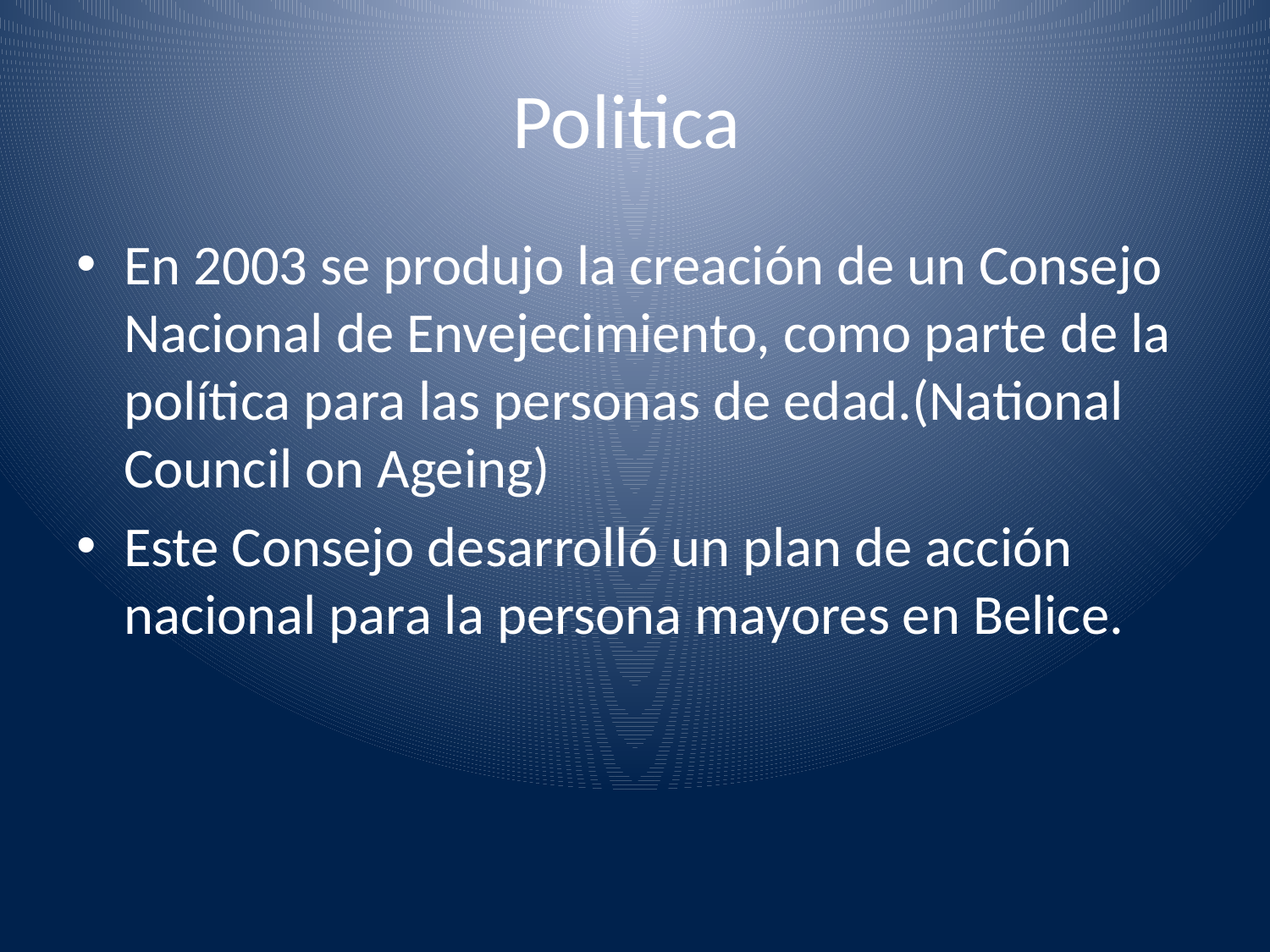

# Politica
En 2003 se produjo la creación de un Consejo Nacional de Envejecimiento, como parte de la política para las personas de edad.(National Council on Ageing)
Este Consejo desarrolló un plan de acción nacional para la persona mayores en Belice.